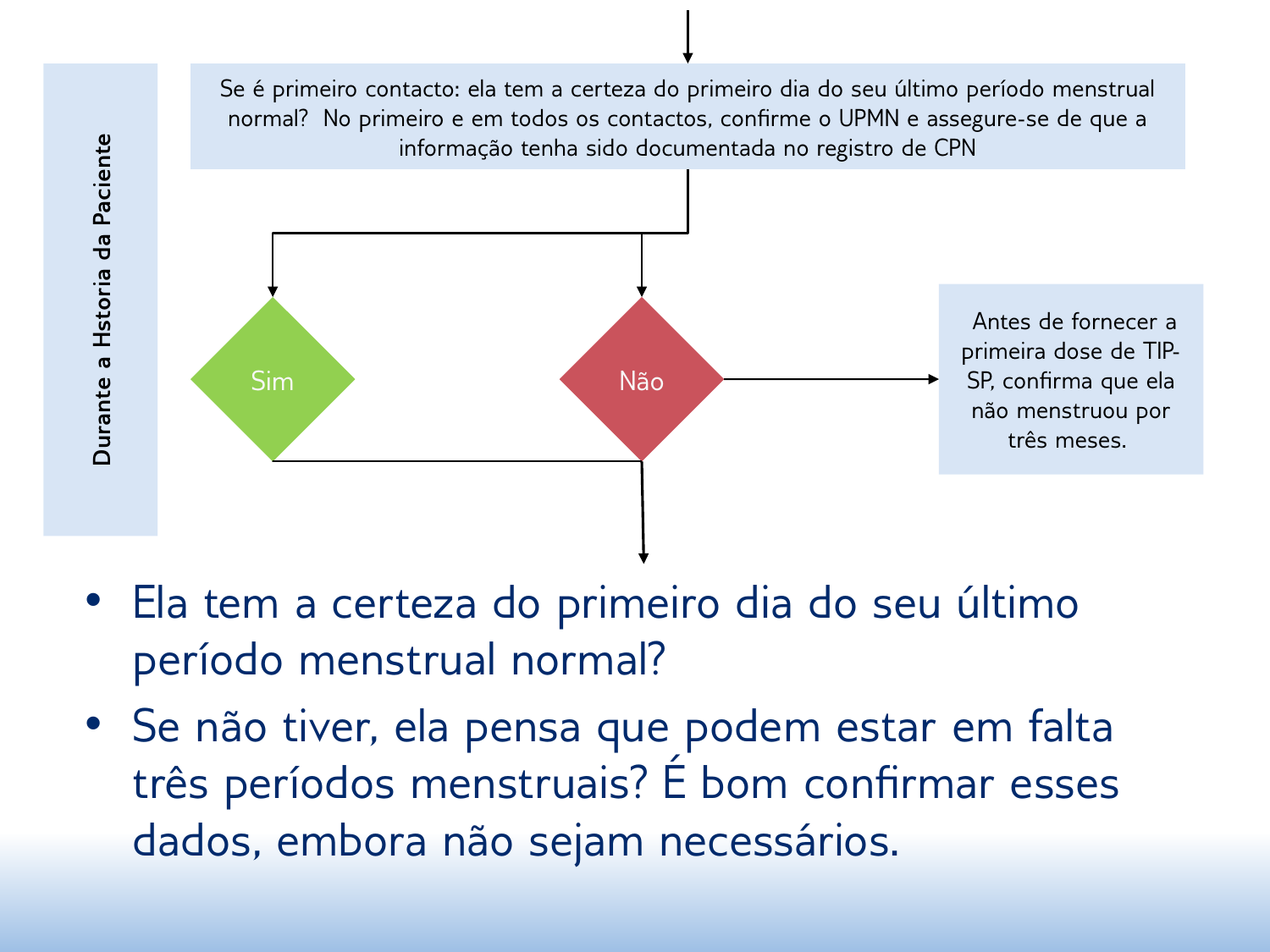

Durante a Hstoria da Paciente
Se é primeiro contacto: ela tem a certeza do primeiro dia do seu último período menstrual normal?  No primeiro e em todos os contactos, confirme o UPMN e assegure-se de que a informação tenha sido documentada no registro de CPN
 Antes de fornecer a primeira dose de TIP-SP, confirma que ela não menstruou por três meses.
Sim
Não
Sim
Ela tem a certeza do primeiro dia do seu último período menstrual normal?
Se não tiver, ela pensa que podem estar em falta três períodos menstruais? É bom confirmar esses dados, embora não sejam necessários.